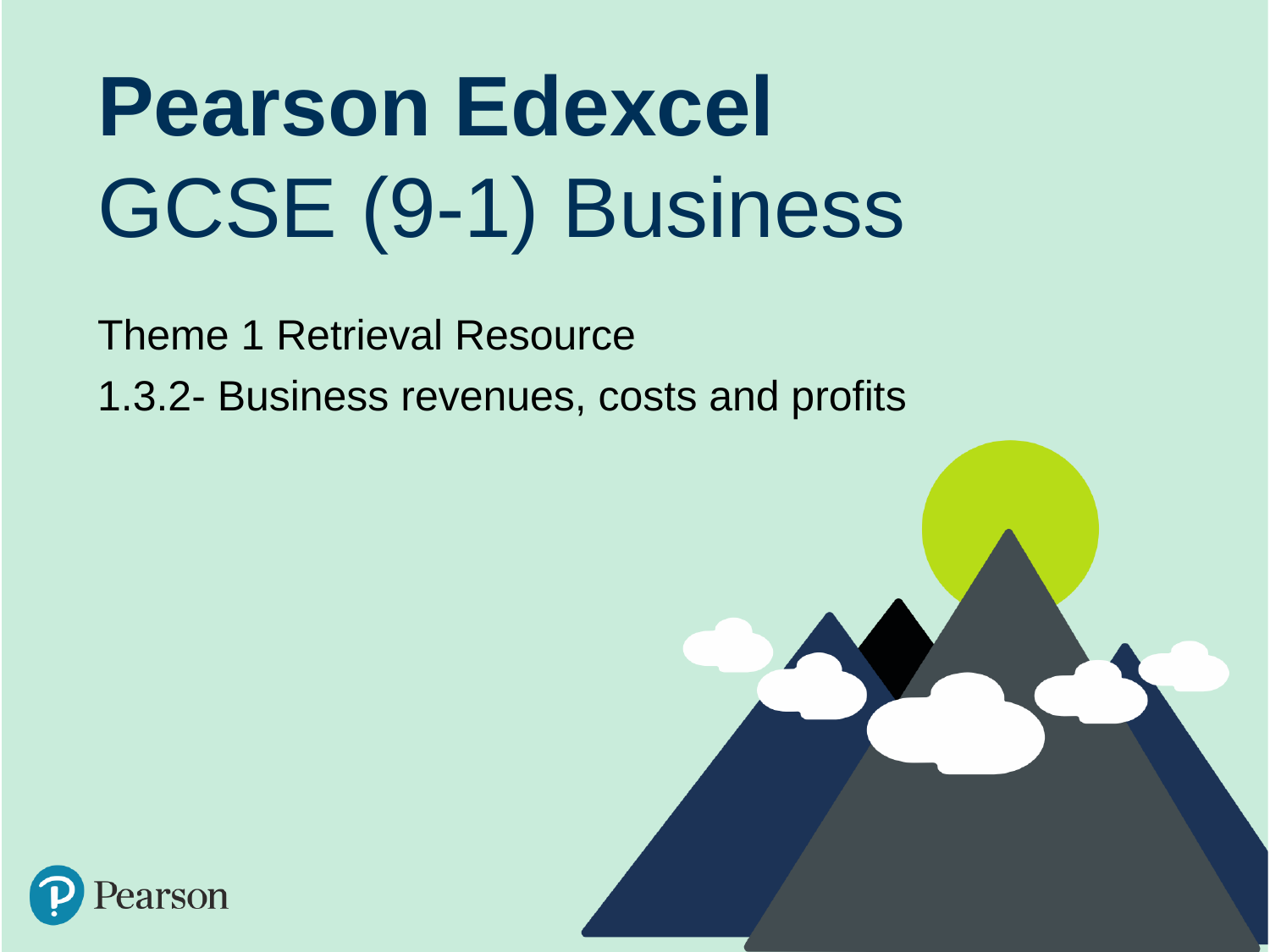

Pearson Edexcel
GCSE (9-1) Business
Theme 1 Retrieval Resource
1.3.2- Business revenues, costs and profits